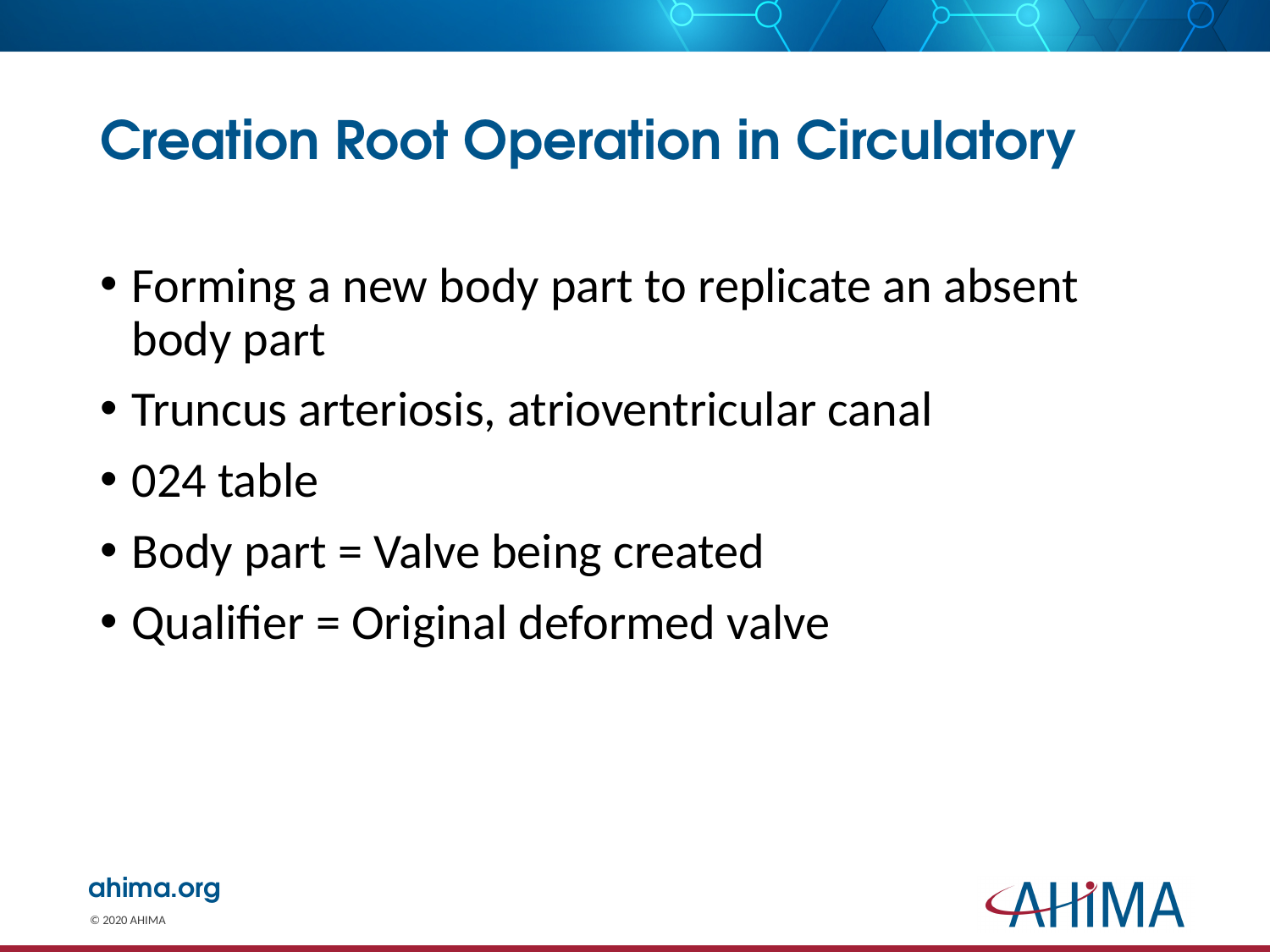

# Creation Root Operation in Circulatory
Forming a new body part to replicate an absent body part
Truncus arteriosis, atrioventricular canal
024 table
Body part = Valve being created
Qualifier = Original deformed valve